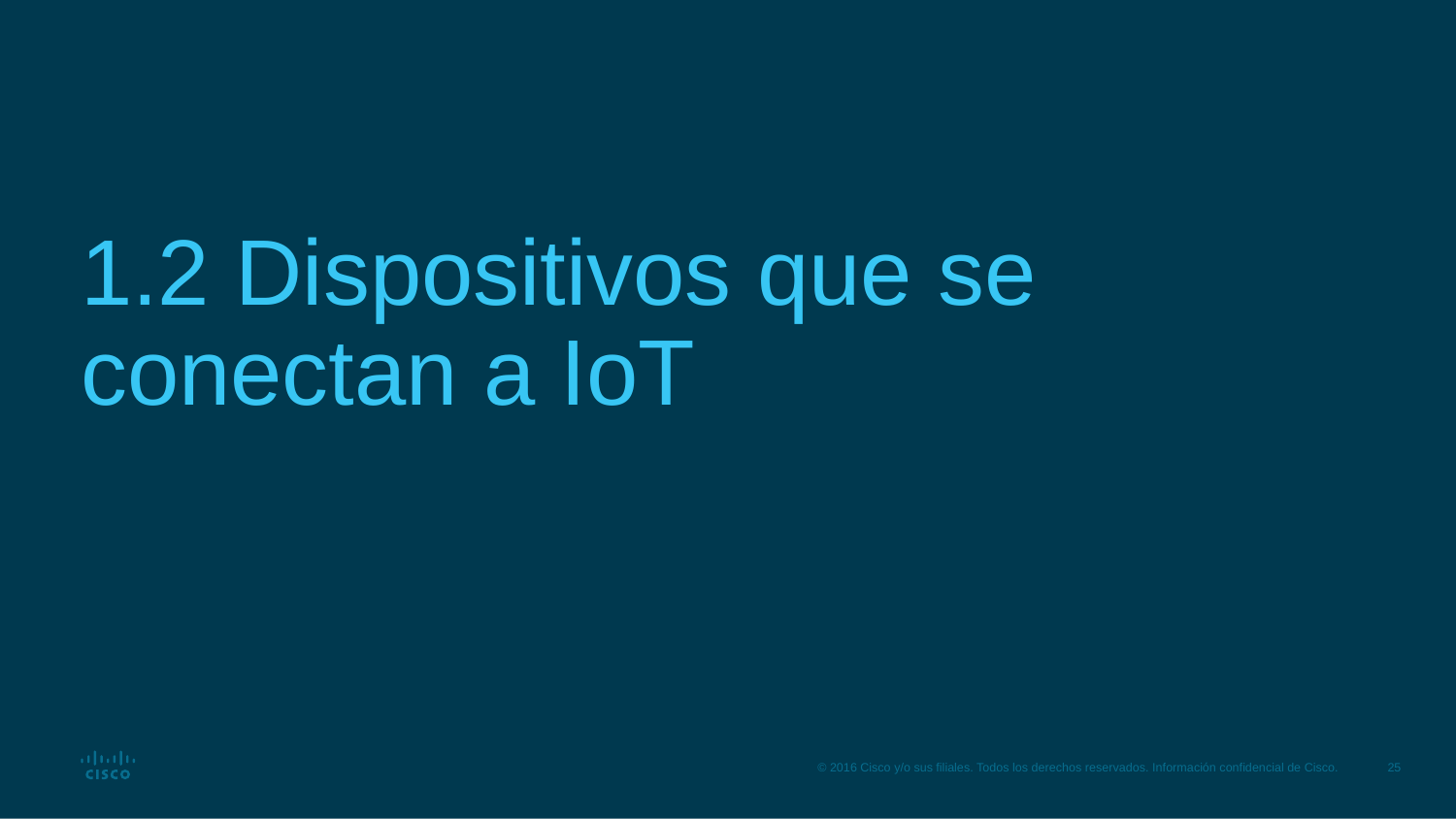

# 1.2 Dispositivos que se conectan a IoT